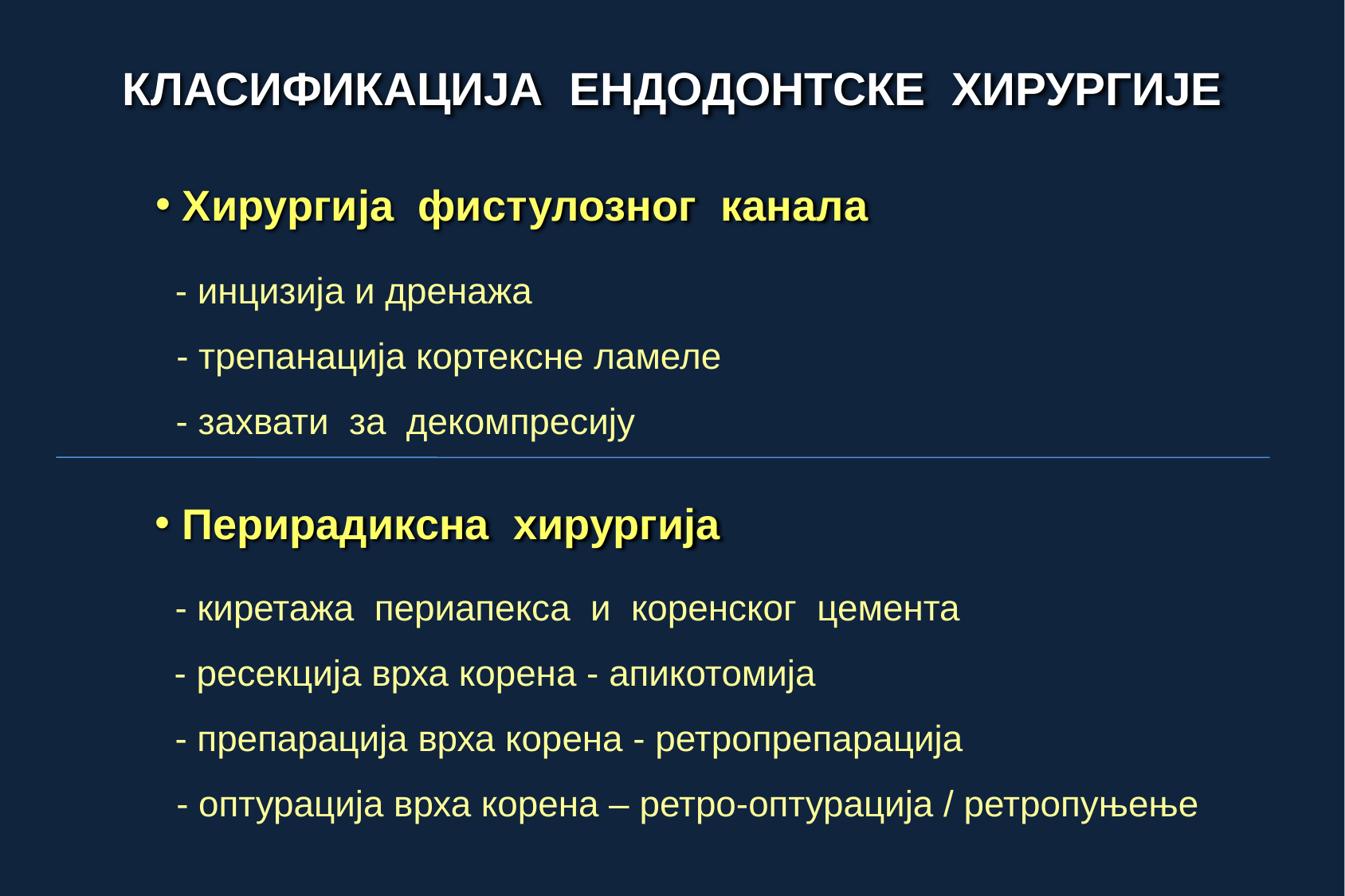

КЛАСИФИКАЦИЈА  ЕНДОДОНТСКЕ  ХИРУРГИЈЕ
 Хирургија  фистулозног  канала
- инцизија и дренажа
- трепанација кортексне ламеле
- захвати  за  декомпресију
 Перирадиксна  хирургија
- киретажа  периапекса  и  коренског  цемента
- ресекција врха корена - апикотомија
- препарација врха корена - ретропрепарација
- оптурација врха корена – ретро-оптурација / ретропуњење